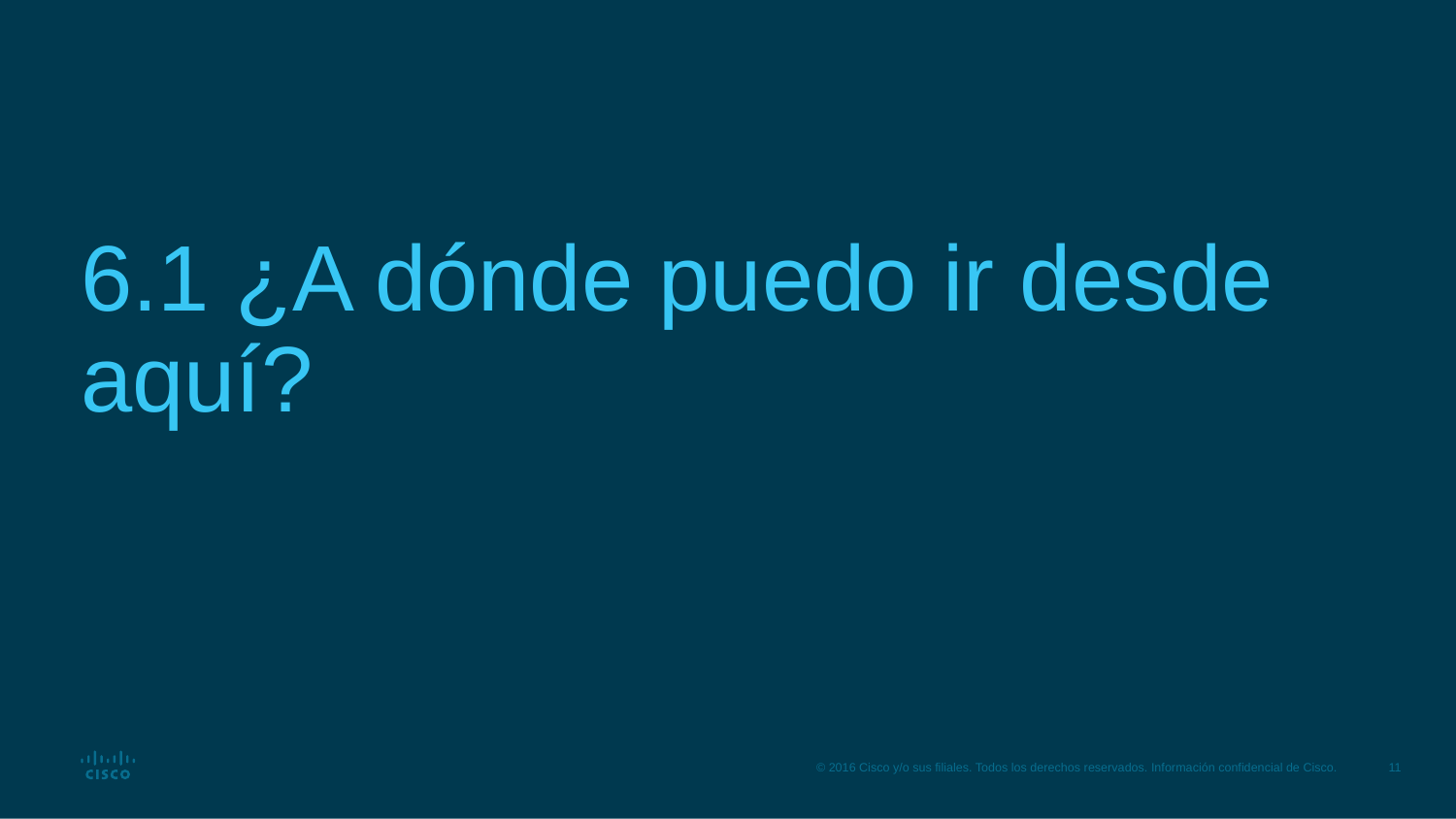

# 6.1 ¿A dónde puedo ir desde aquí?